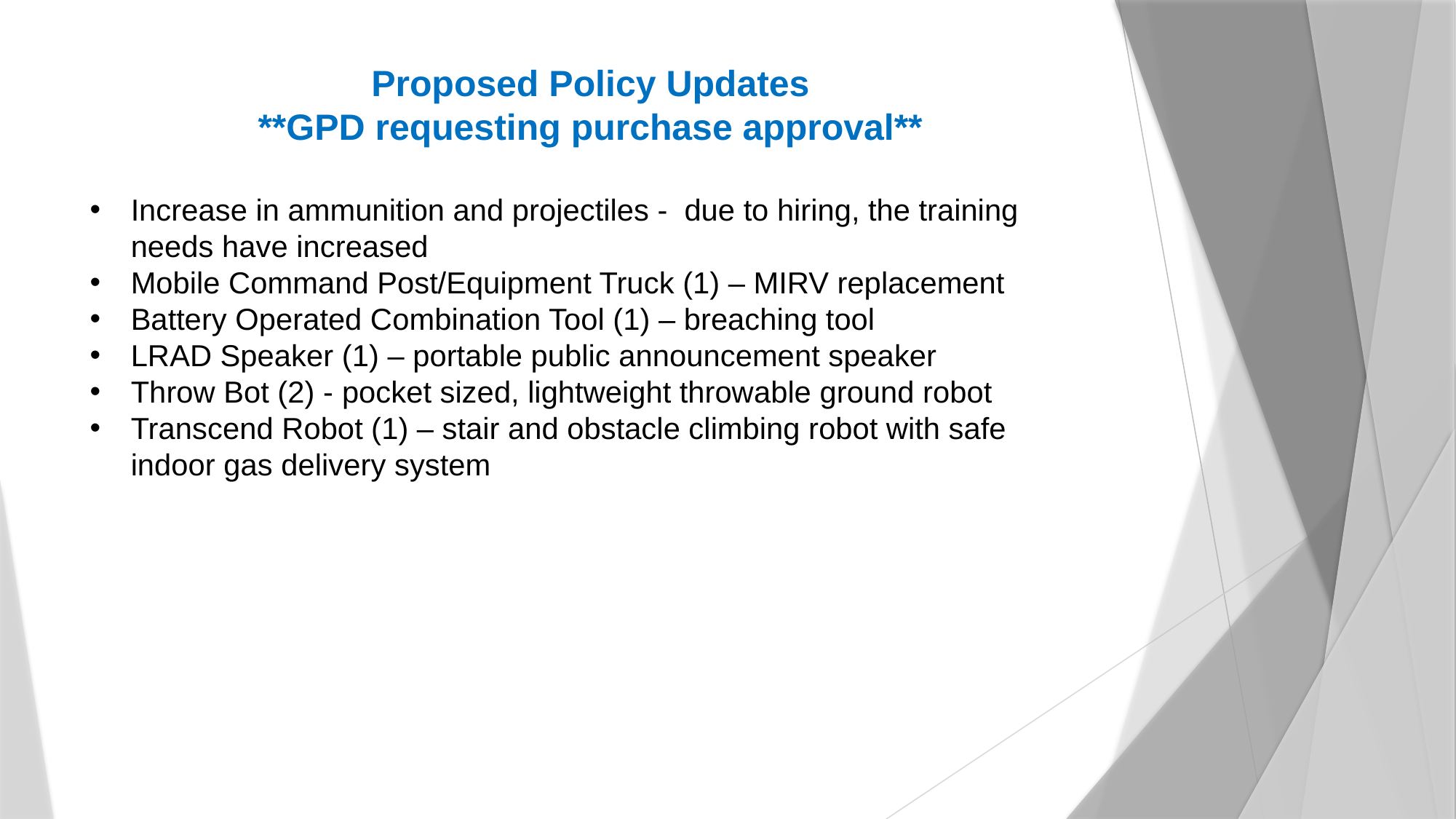

Proposed Policy Updates
**GPD requesting purchase approval**

Increase in ammunition and projectiles -  due to hiring, the training needs have increased
Mobile Command Post/Equipment Truck (1) – MIRV replacement
Battery Operated Combination Tool (1) – breaching tool
LRAD Speaker (1) – portable public announcement speaker
Throw Bot (2) - pocket sized, lightweight throwable ground robot
Transcend Robot (1) – stair and obstacle climbing robot with safe indoor gas delivery system